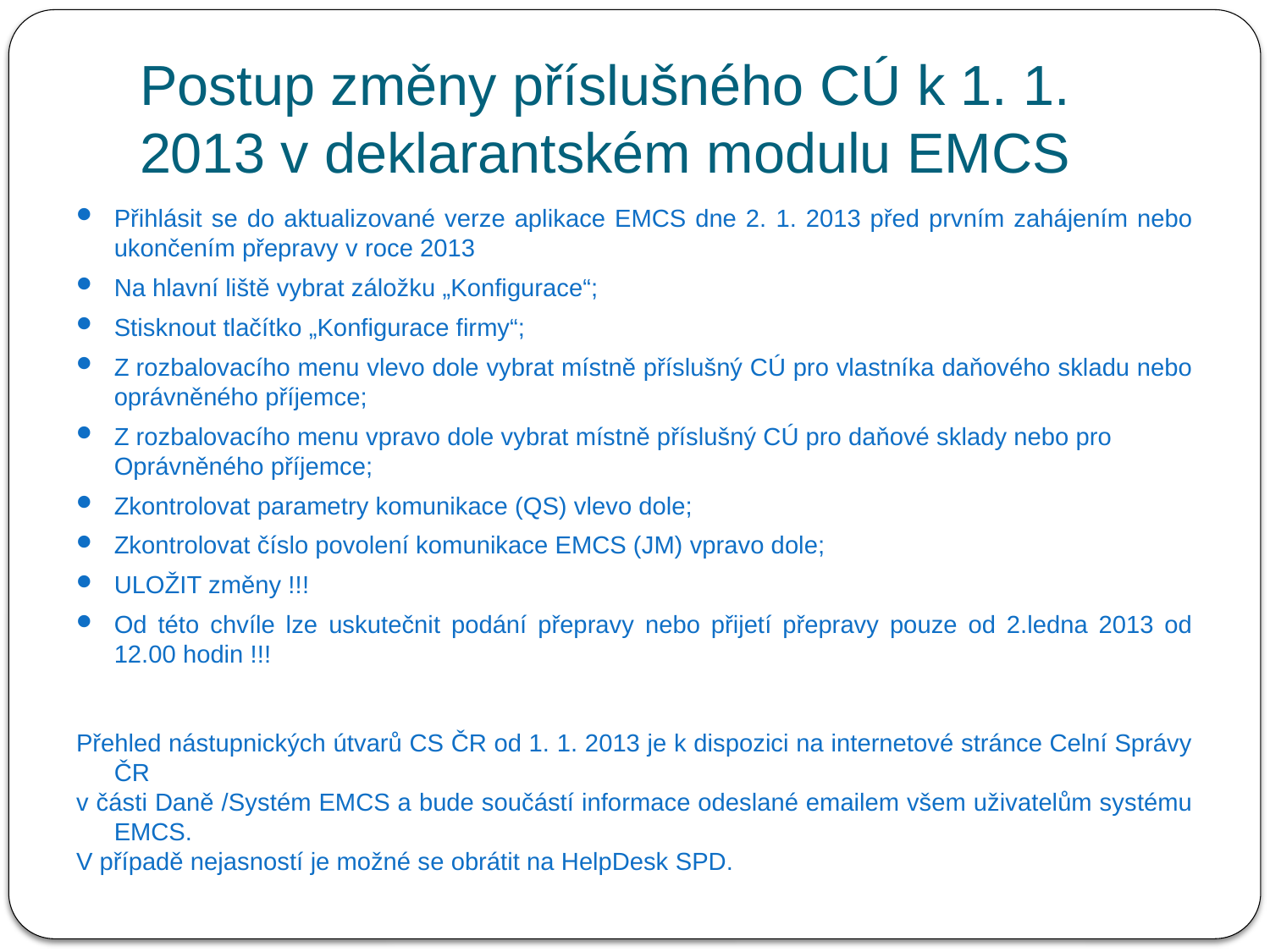

# Postup změny příslušného CÚ k 1. 1. 2013 v deklarantském modulu EMCS
Přihlásit se do aktualizované verze aplikace EMCS dne 2. 1. 2013 před prvním zahájením nebo ukončením přepravy v roce 2013
Na hlavní liště vybrat záložku „Konfigurace“;
Stisknout tlačítko „Konfigurace firmy“;
Z rozbalovacího menu vlevo dole vybrat místně příslušný CÚ pro vlastníka daňového skladu nebo oprávněného příjemce;
Z rozbalovacího menu vpravo dole vybrat místně příslušný CÚ pro daňové sklady nebo pro Oprávněného příjemce;
Zkontrolovat parametry komunikace (QS) vlevo dole;
Zkontrolovat číslo povolení komunikace EMCS (JM) vpravo dole;
ULOŽIT změny !!!
Od této chvíle lze uskutečnit podání přepravy nebo přijetí přepravy pouze od 2.ledna 2013 od 12.00 hodin !!!

Přehled nástupnických útvarů CS ČR od 1. 1. 2013 je k dispozici na internetové stránce Celní Správy ČR
v části Daně /Systém EMCS a bude součástí informace odeslané emailem všem uživatelům systému EMCS.
V případě nejasností je možné se obrátit na HelpDesk SPD.